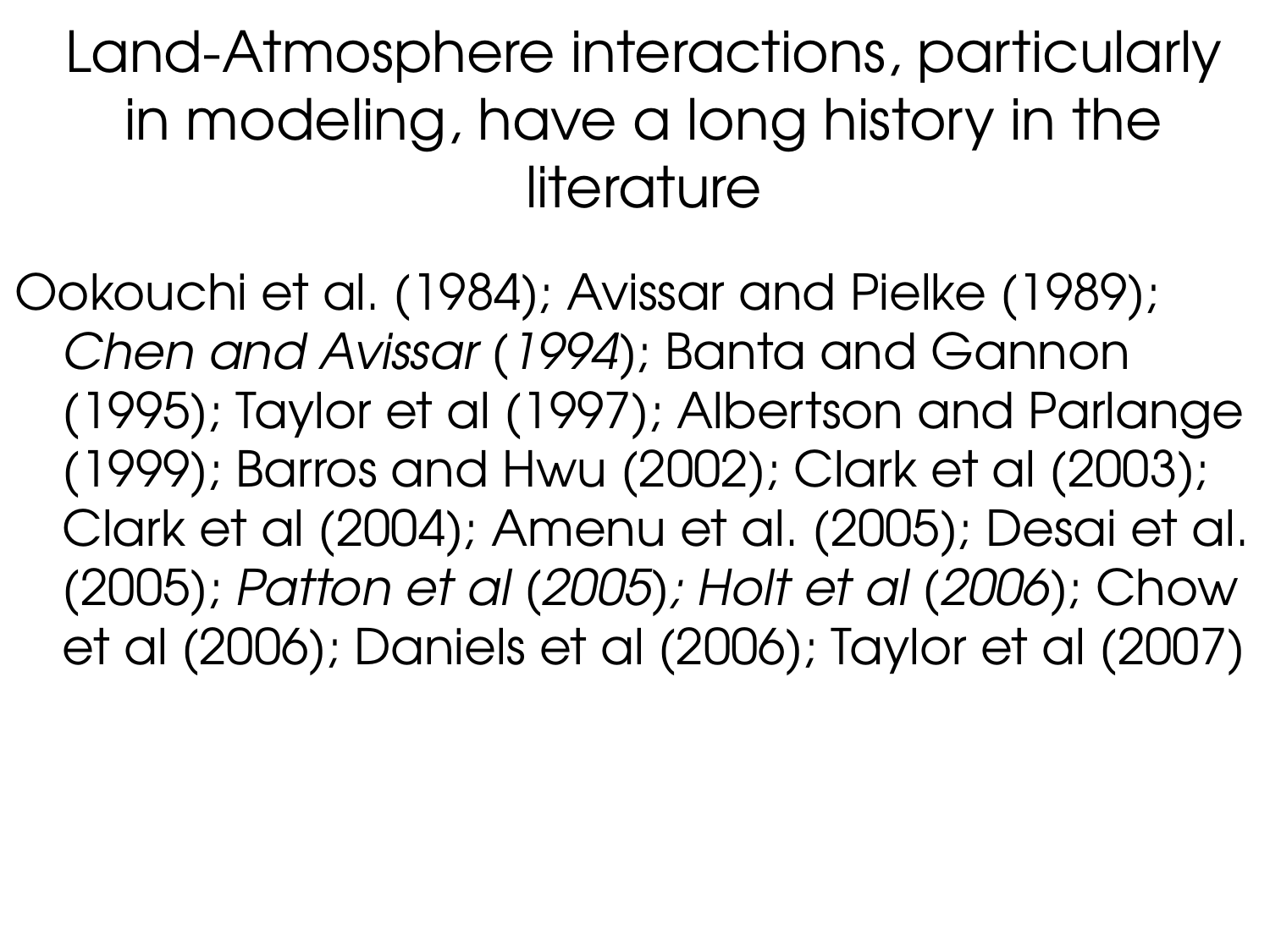

# Land-Atmosphere interactions, particularly in modeling, have a long history in the literature
Ookouchi et al. (1984); Avissar and Pielke (1989); Chen and Avissar (1994); Banta and Gannon (1995); Taylor et al (1997); Albertson and Parlange (1999); Barros and Hwu (2002); Clark et al (2003); Clark et al (2004); Amenu et al. (2005); Desai et al. (2005); Patton et al (2005); Holt et al (2006); Chow et al (2006); Daniels et al (2006); Taylor et al (2007)